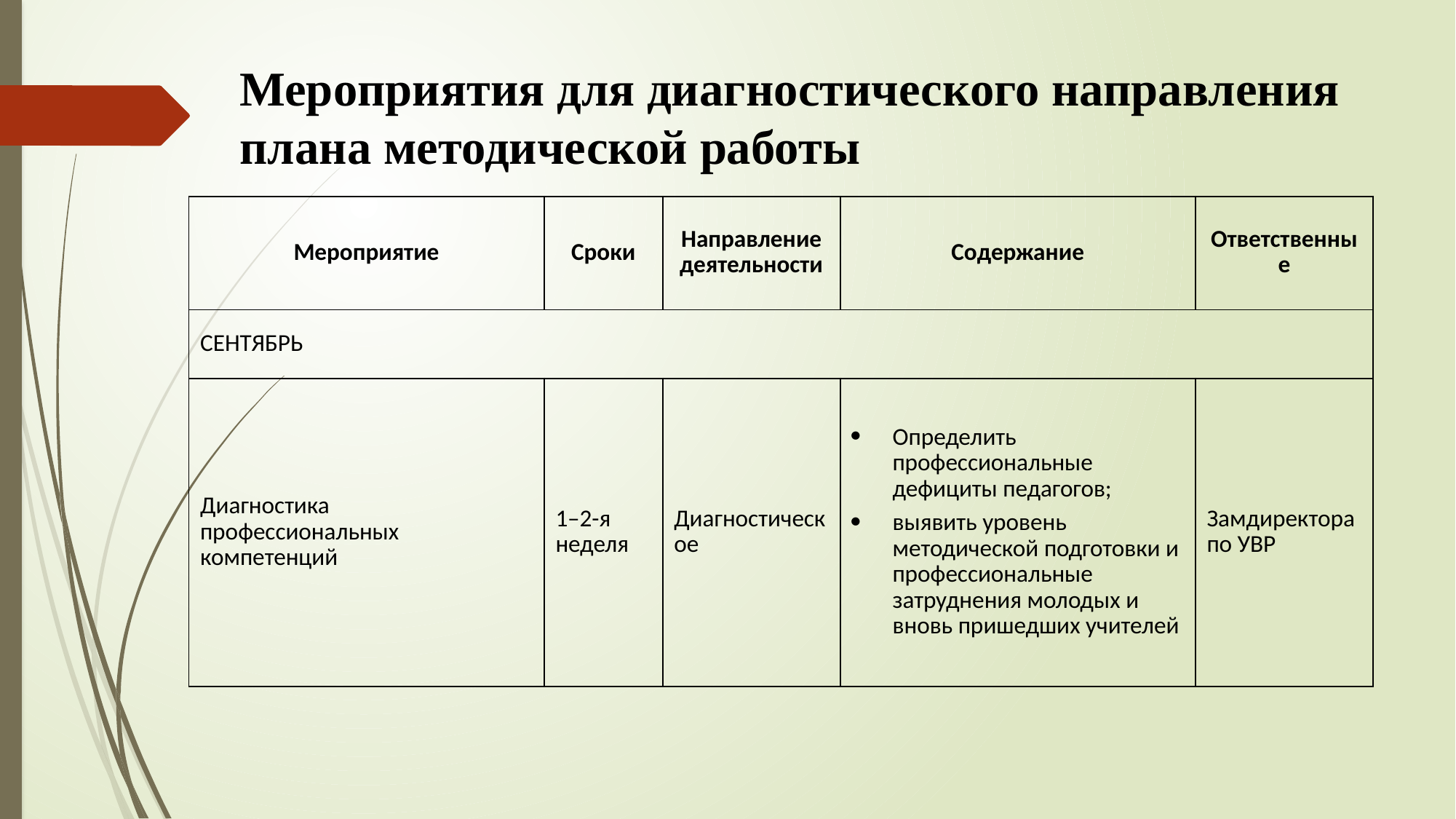

# Мероприятия для диагностического направления плана методической работы
| Мероприятие | Сроки | Направление деятельности | Содержание | Ответственные |
| --- | --- | --- | --- | --- |
| СЕНТЯБРЬ |  |  |  |  |
| Диагностика профессиональных компетенций | 1–2-я неделя | Диагностическое | Определить профессиональные дефициты педагогов; выявить уровень методической подготовки и профессиональные затруднения молодых и вновь пришедших учителей | Замдиректора по УВР |